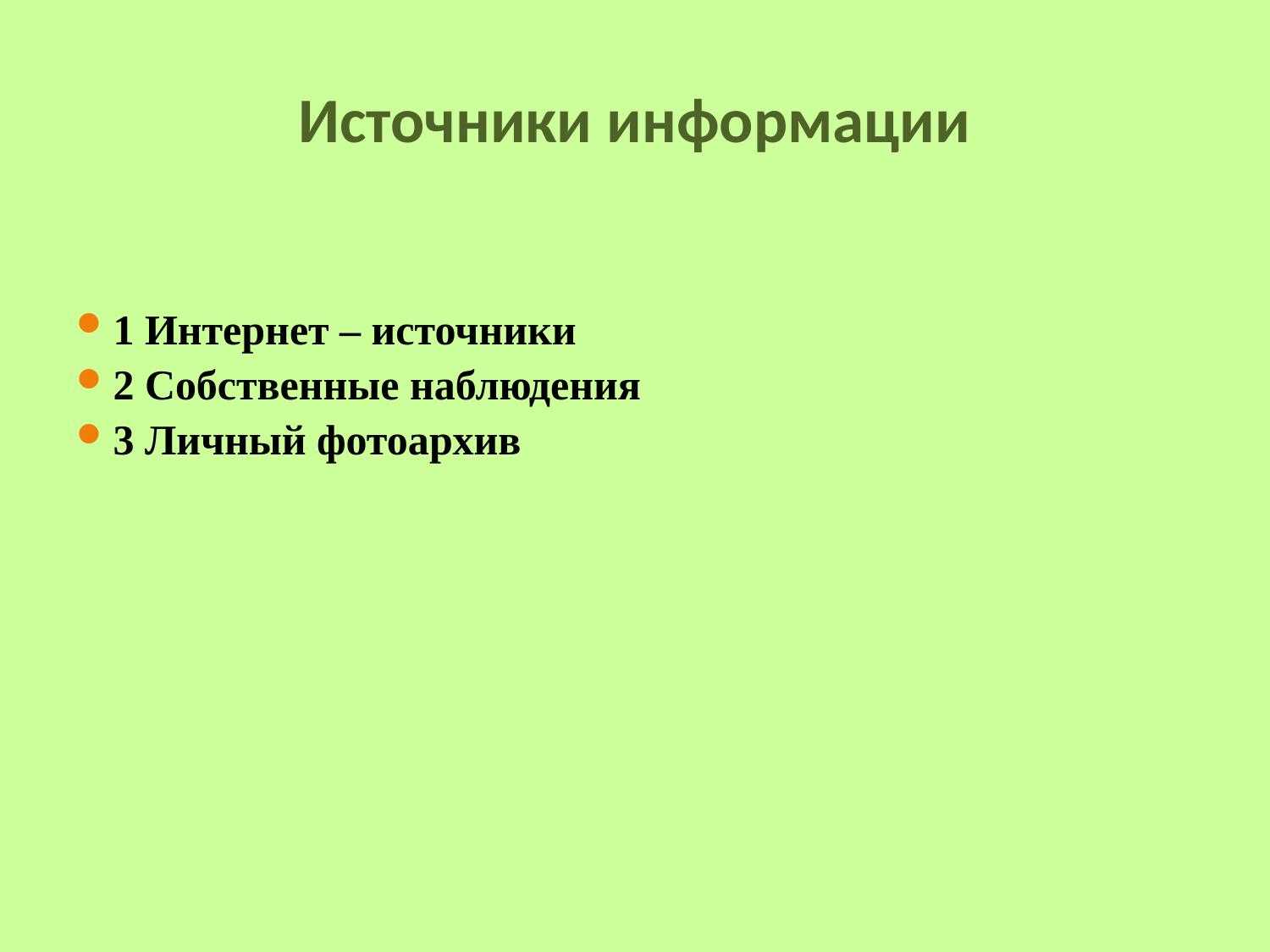

# Источники информации
1 Интернет – источники
2 Собственные наблюдения
3 Личный фотоархив